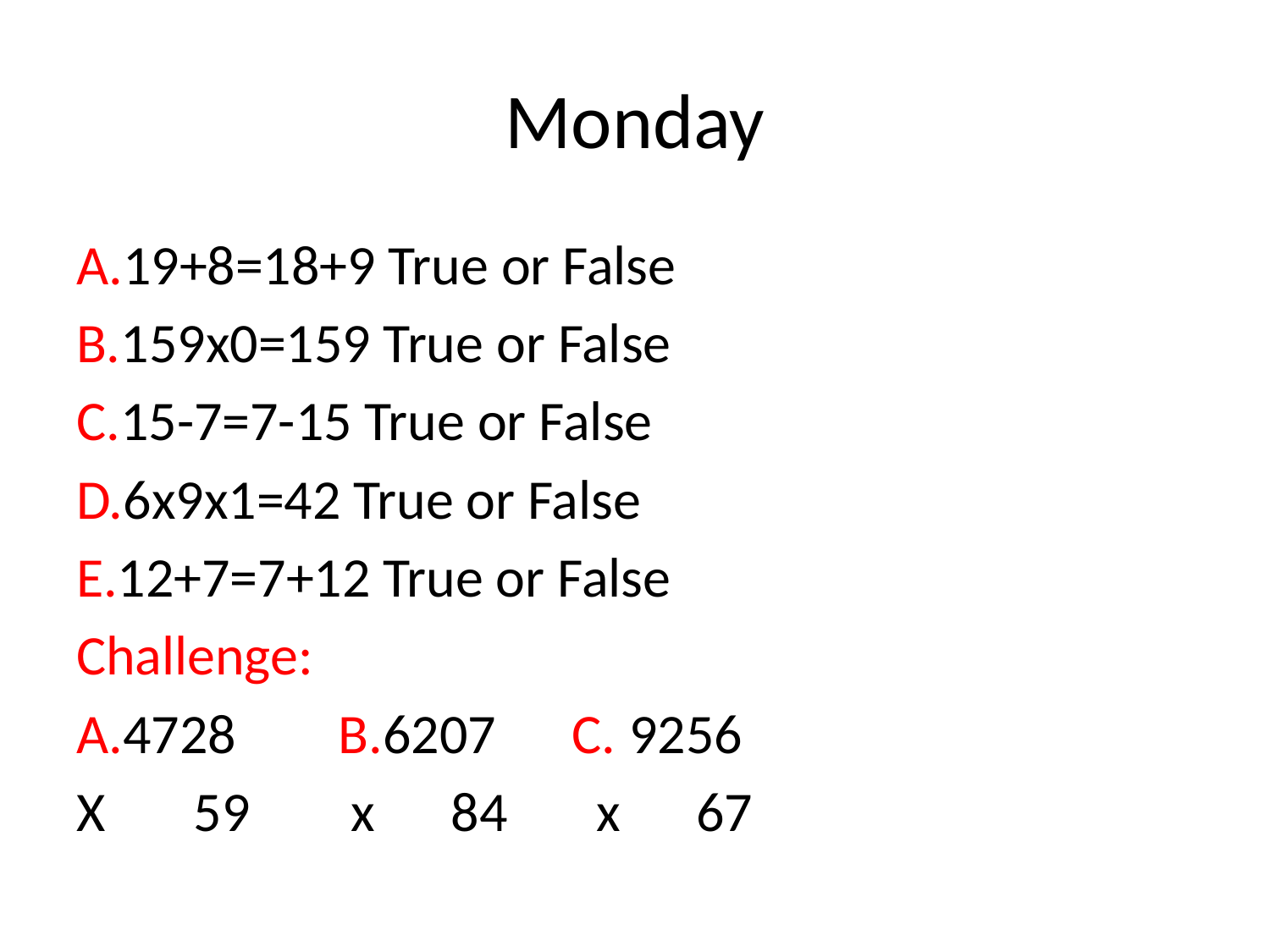

# Monday
A.19+8=18+9 True or False
B.159x0=159 True or False
C.15-7=7-15 True or False
D.6x9x1=42 True or False
E.12+7=7+12 True or False
Challenge:
A.4728        B.6207      C. 9256
X       59        x      84       x      67